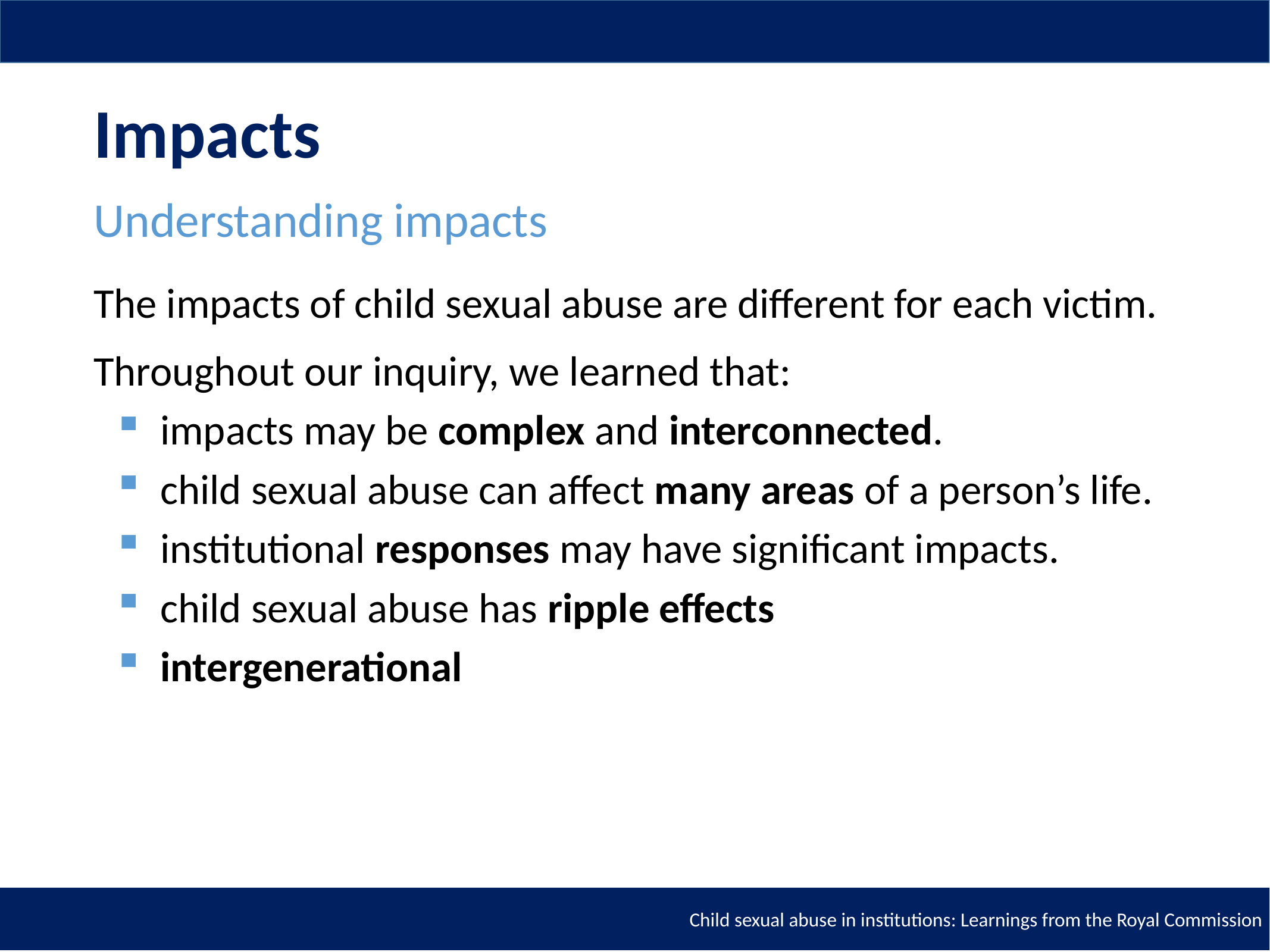

# Impacts
Understanding impacts
The impacts of child sexual abuse are different for each victim.
Throughout our inquiry, we learned that:
impacts may be complex and interconnected.
child sexual abuse can affect many areas of a person’s life.
institutional responses may have significant impacts.
child sexual abuse has ripple effects
intergenerational

Child sexual abuse in institutions: Learnings from the Royal Commission